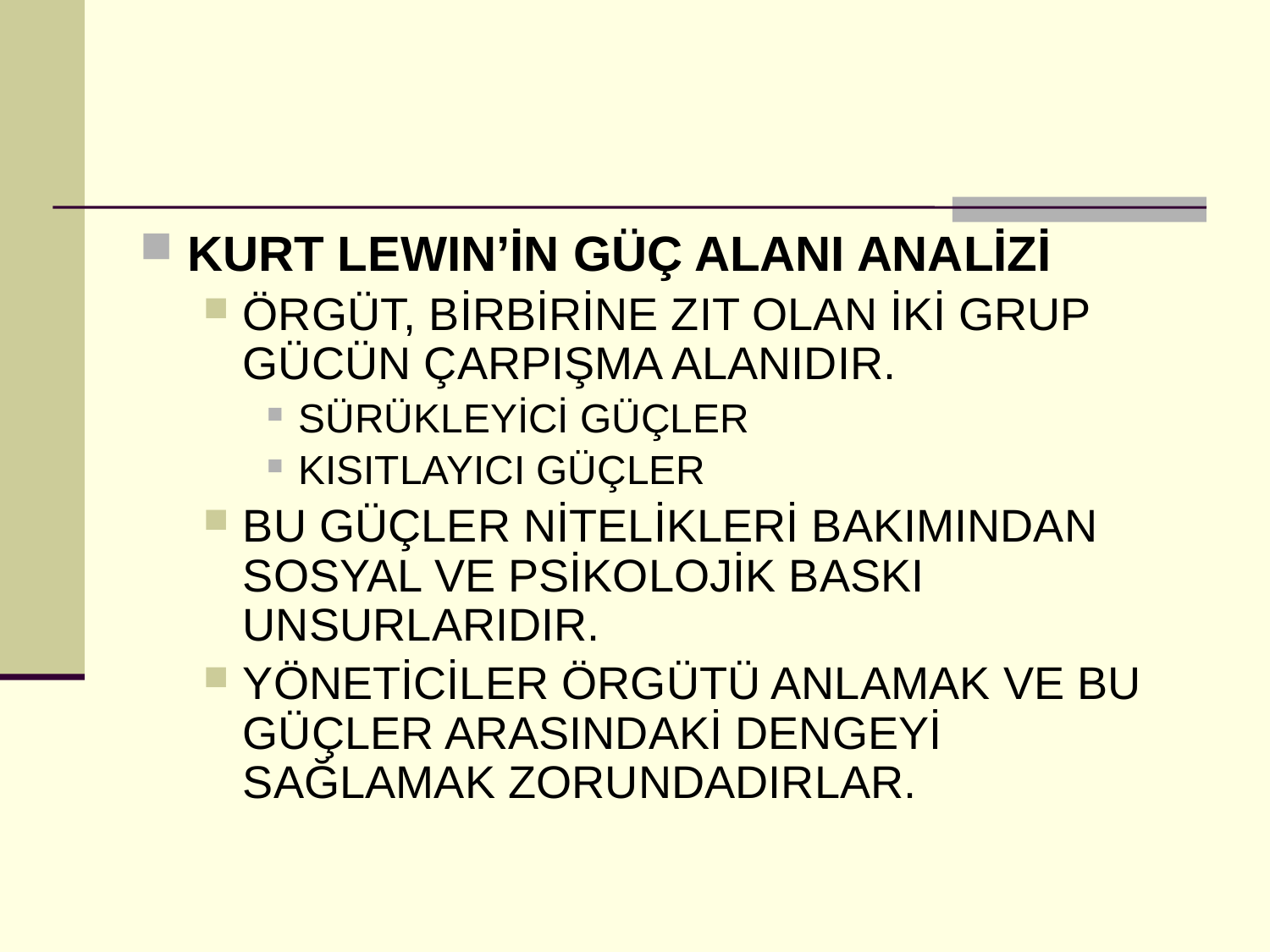

#
KURT LEWIN’İN GÜÇ ALANI ANALİZİ
ÖRGÜT, BİRBİRİNE ZIT OLAN İKİ GRUP GÜCÜN ÇARPIŞMA ALANIDIR.
SÜRÜKLEYİCİ GÜÇLER
KISITLAYICI GÜÇLER
BU GÜÇLER NİTELİKLERİ BAKIMINDAN SOSYAL VE PSİKOLOJİK BASKI UNSURLARIDIR.
YÖNETİCİLER ÖRGÜTÜ ANLAMAK VE BU GÜÇLER ARASINDAKİ DENGEYİ SAĞLAMAK ZORUNDADIRLAR.